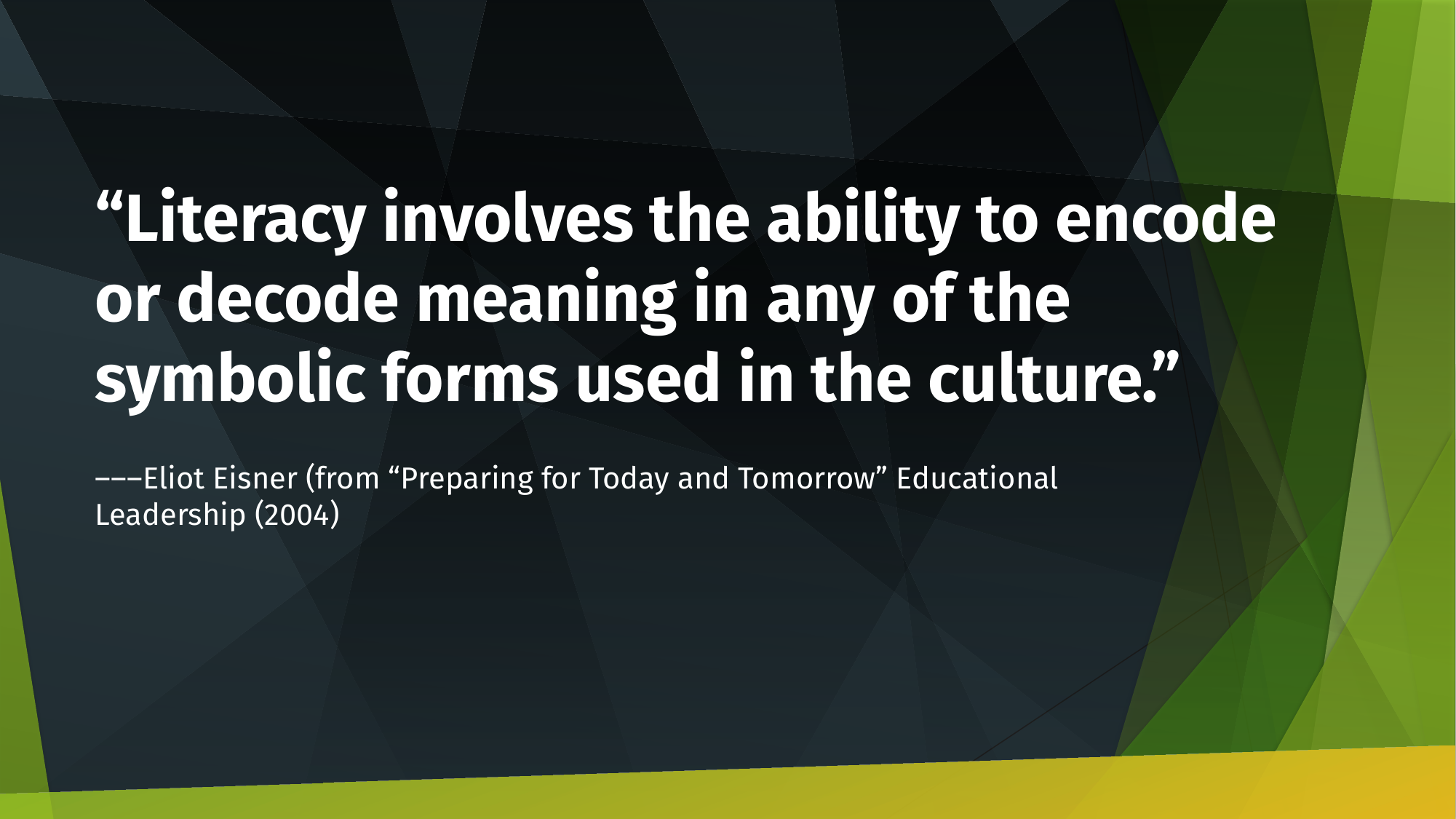

“Literacy involves the ability to encode or decode meaning in any of the symbolic forms used in the culture.”

–––Eliot Eisner (from “Preparing for Today and Tomorrow” Educational
Leadership (2004)